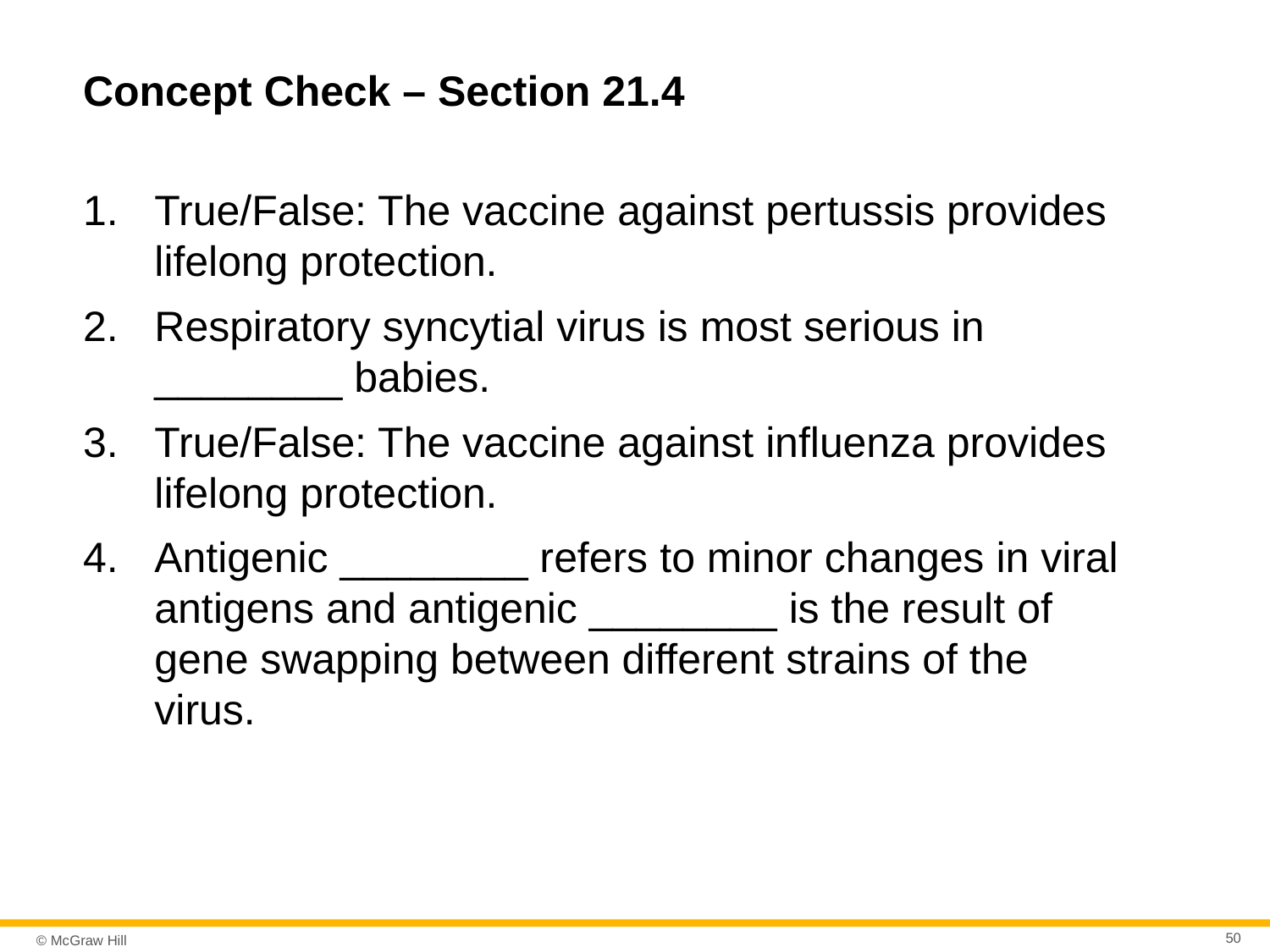

# Concept Check – Section 21.4
True/False: The vaccine against pertussis provides lifelong protection.
Respiratory syncytial virus is most serious in ________ babies.
True/False: The vaccine against influenza provides lifelong protection.
Antigenic ________ refers to minor changes in viral antigens and antigenic ________ is the result of gene swapping between different strains of the virus.